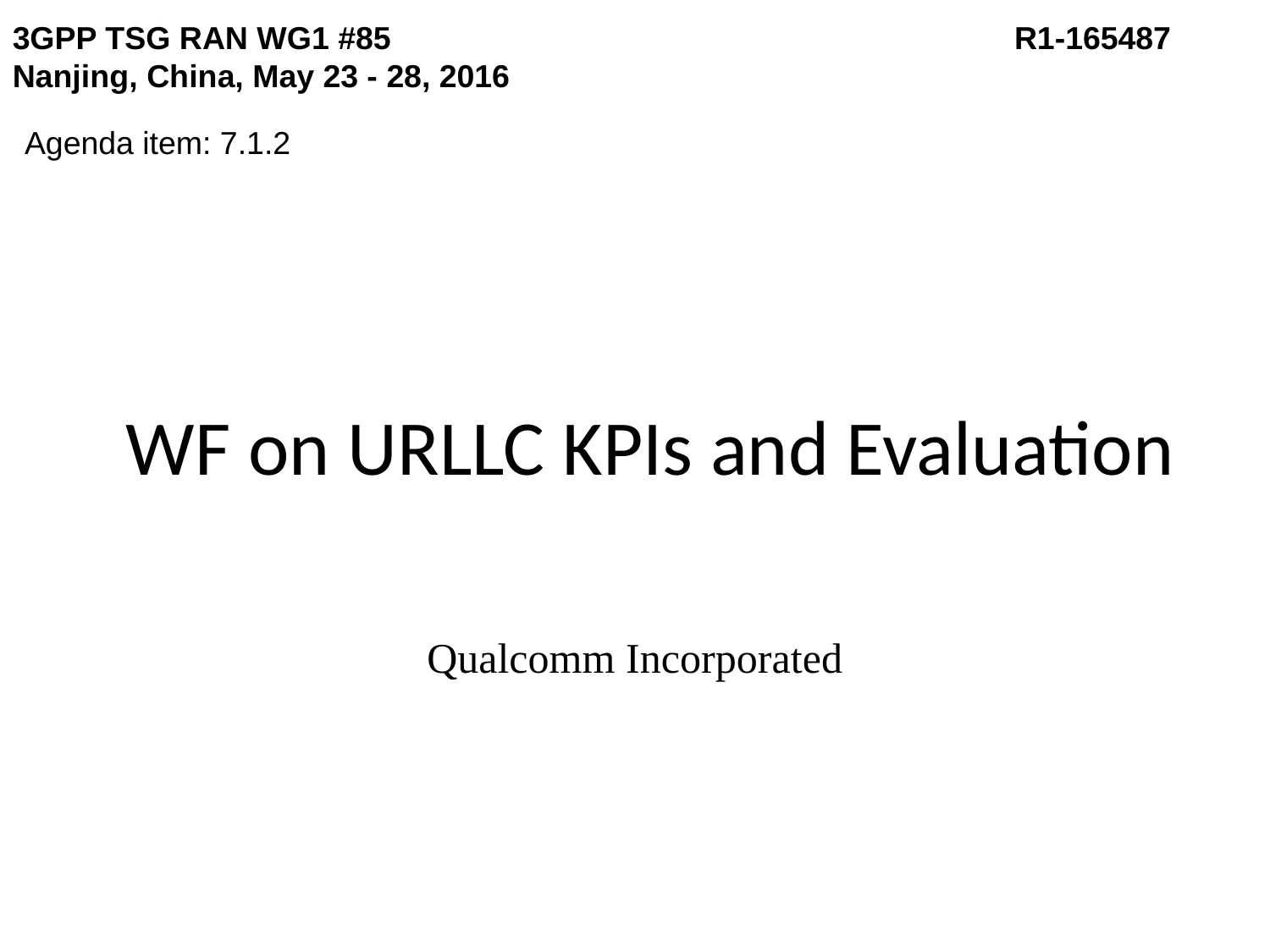

3GPP TSG RAN WG1 #85	             			                           R1-165487
Nanjing, China, May 23 - 28, 2016
Agenda item: 7.1.2
# WF on URLLC KPIs and Evaluation
Qualcomm Incorporated